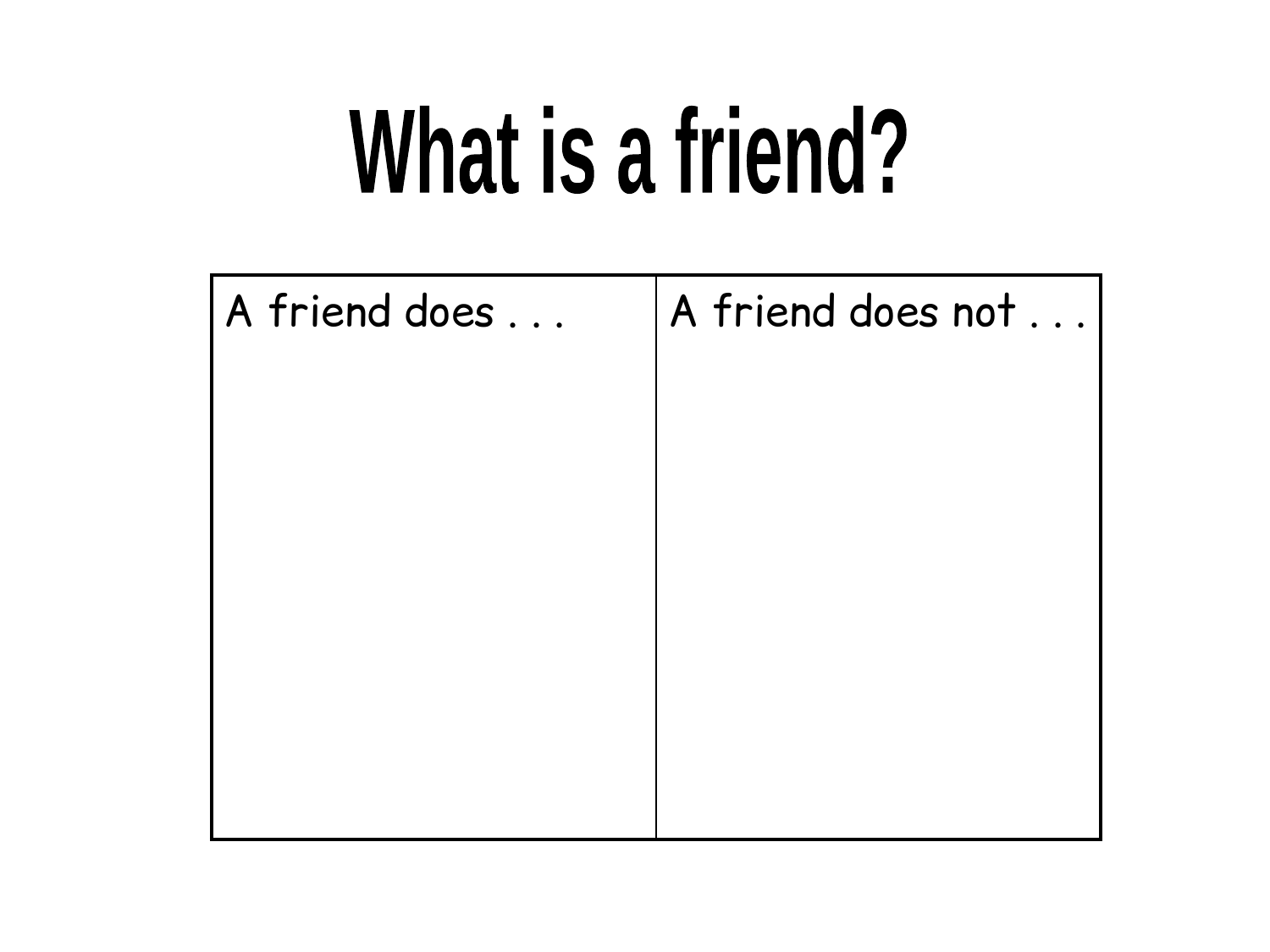

What is a friend?
| A friend does . . . | A friend does not . . . |
| --- | --- |